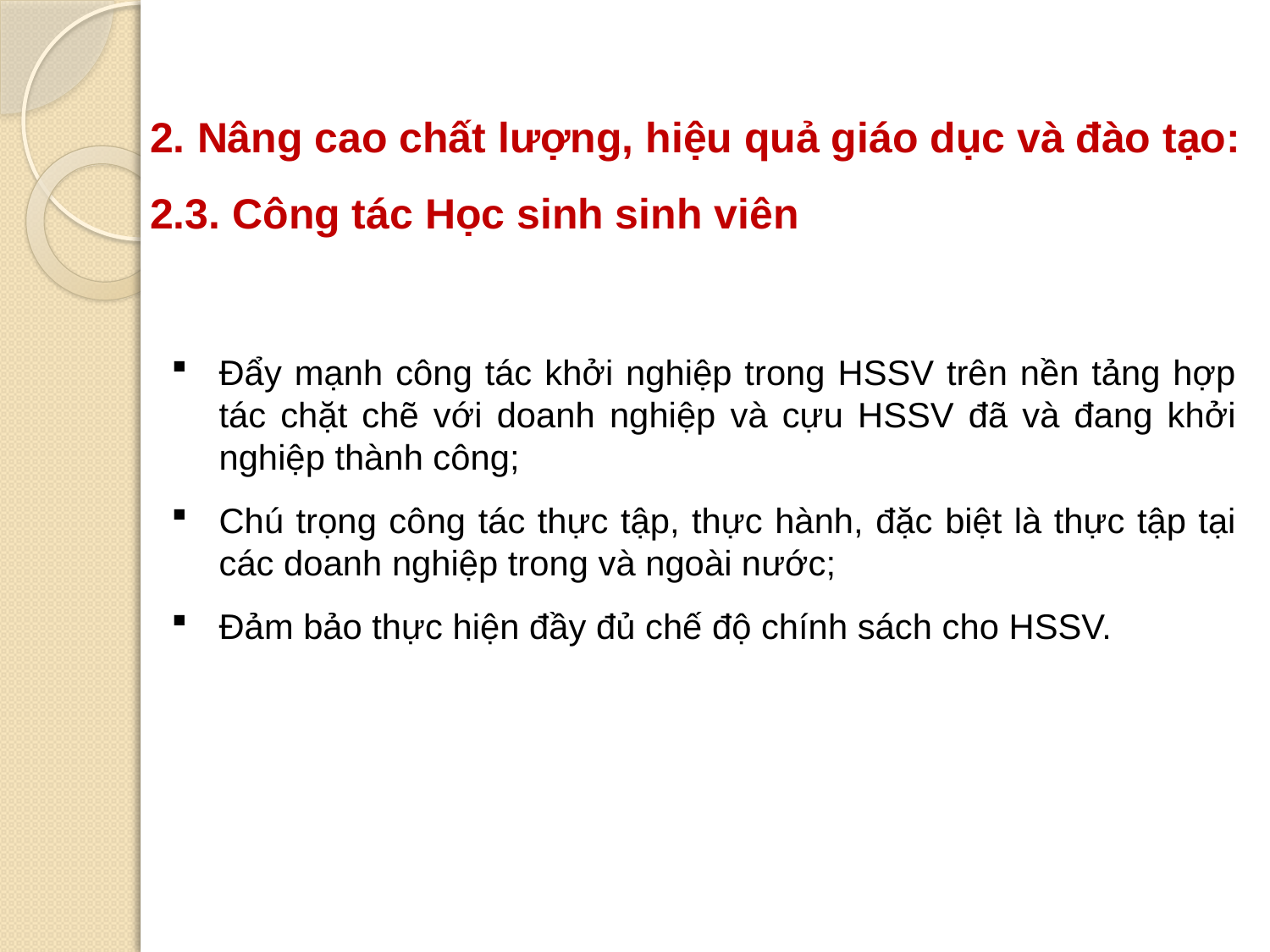

2. Nâng cao chất lượng, hiệu quả giáo dục và đào tạo:
2.3. Công tác Học sinh sinh viên
Đẩy mạnh công tác khởi nghiệp trong HSSV trên nền tảng hợp tác chặt chẽ với doanh nghiệp và cựu HSSV đã và đang khởi nghiệp thành công;
Chú trọng công tác thực tập, thực hành, đặc biệt là thực tập tại các doanh nghiệp trong và ngoài nước;
Đảm bảo thực hiện đầy đủ chế độ chính sách cho HSSV.